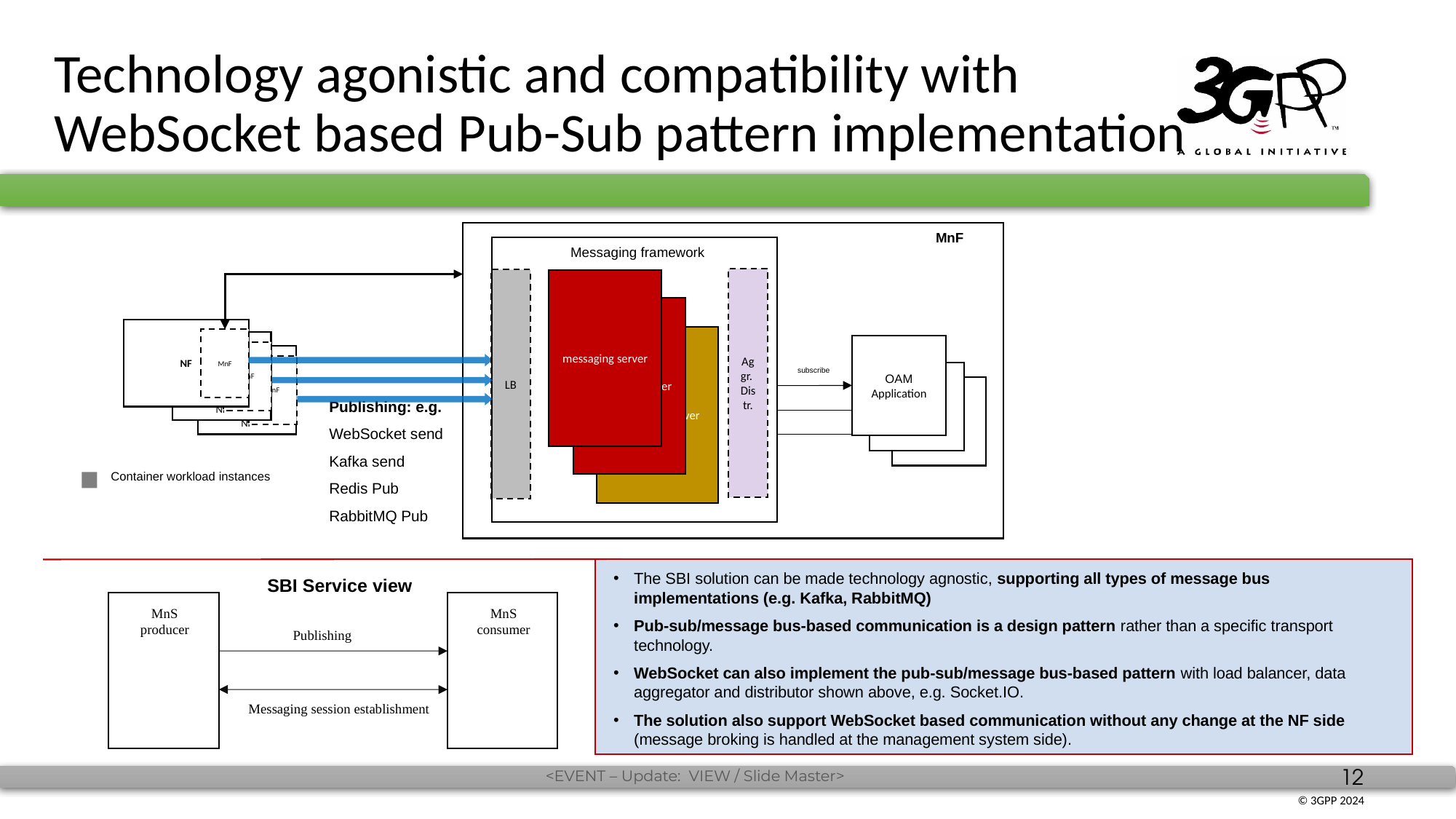

# Technology agonistic and compatibility with WebSocket based Pub-Sub pattern implementation

Messaging framework
MnF

NF
messaging server
MnF
NF
messaging server
OAM
Application
MnF
MnF
NF
subscribe

messaging server

Aggr.
Distr.
LB

Container workload instances
Publishing: e.g.
WebSocket send
Kafka send
Redis Pub
RabbitMQ Pub

The SBI solution can be made technology agnostic, supporting all types of message bus implementations (e.g. Kafka, RabbitMQ)
Pub-sub/message bus-based communication is a design pattern rather than a specific transport technology.
WebSocket can also implement the pub-sub/message bus-based pattern with load balancer, data aggregator and distributor shown above, e.g. Socket.IO.
The solution also support WebSocket based communication without any change at the NF side (message broking is handled at the management system side).

SBI Service view

MnS producer
MnS consumer
Publishing

Messaging session establishment